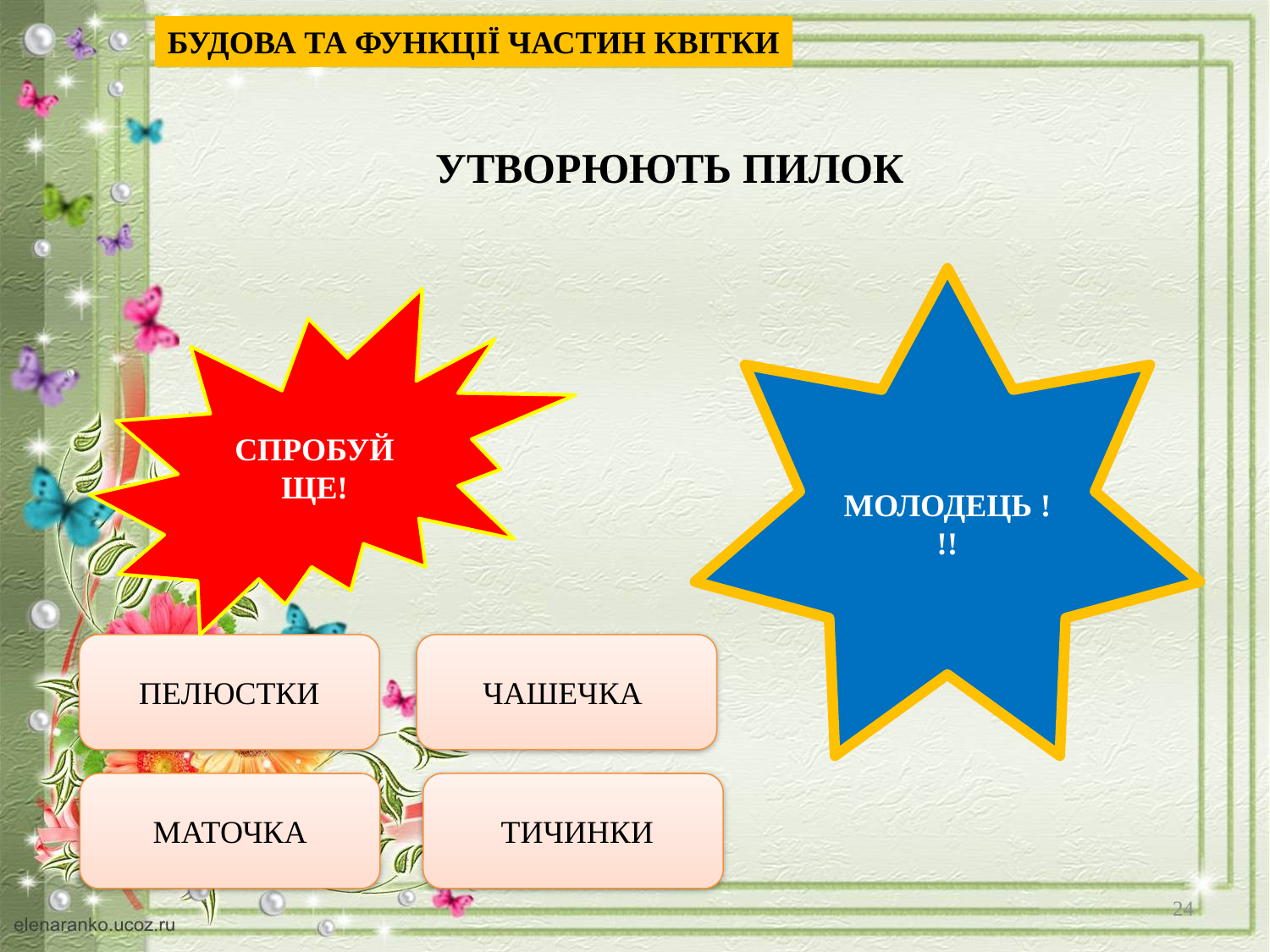

БУДОВА ТА ФУНКЦІЇ ЧАСТИН КВІТКИ
УТВОРЮЮТЬ ПИЛОК

МОЛОДЕЦЬ !!!

СПРОБУЙ ЩЕ!
ПЕЛЮСТКИ
ЧАШЕЧКА
 ТИЧИНКИ
МАТОЧКА
24